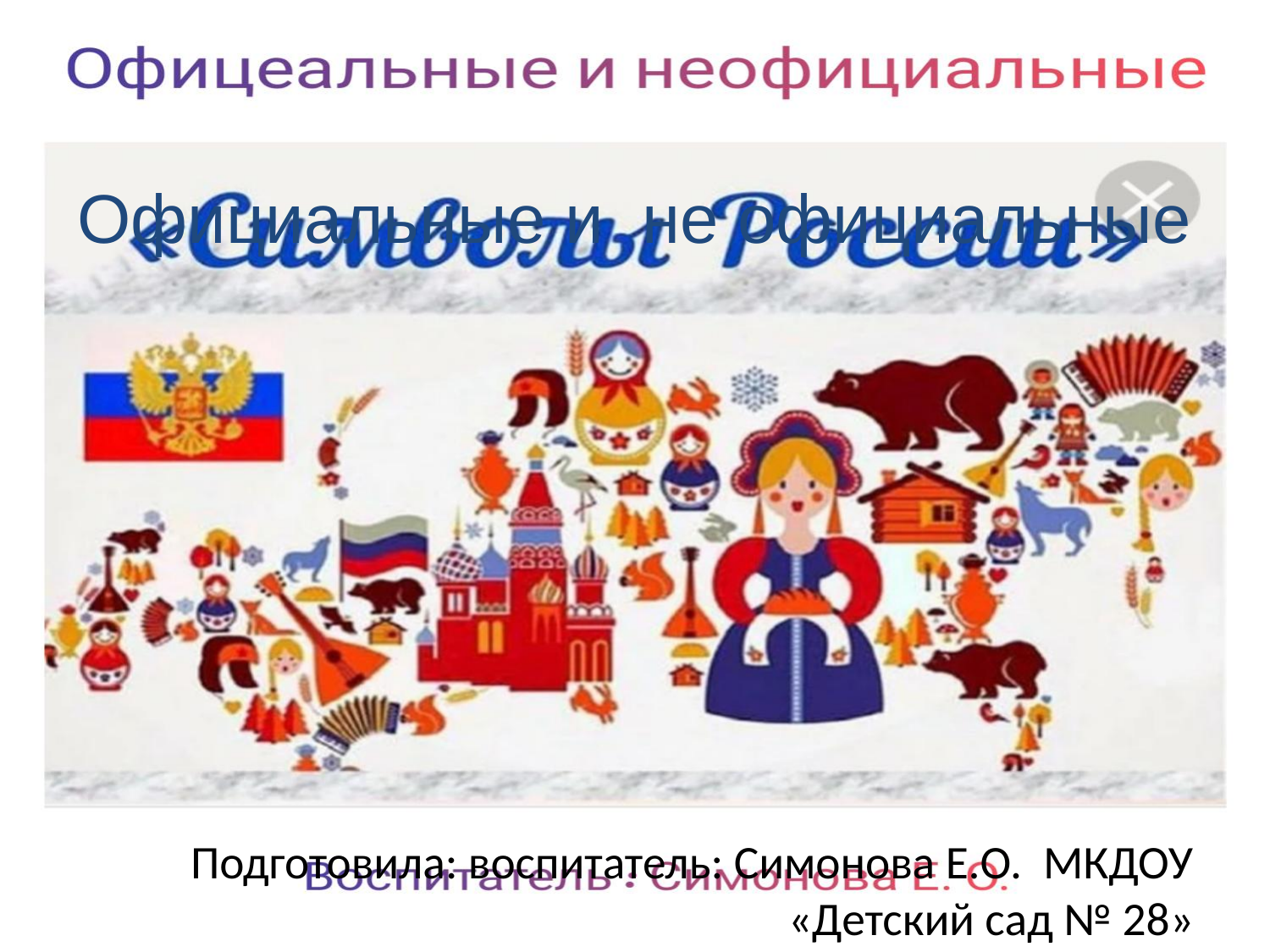

# Официальные и  не официальные
Подготовила: воспитатель: Симонова Е.О.  МКДОУ «Детский сад № 28»